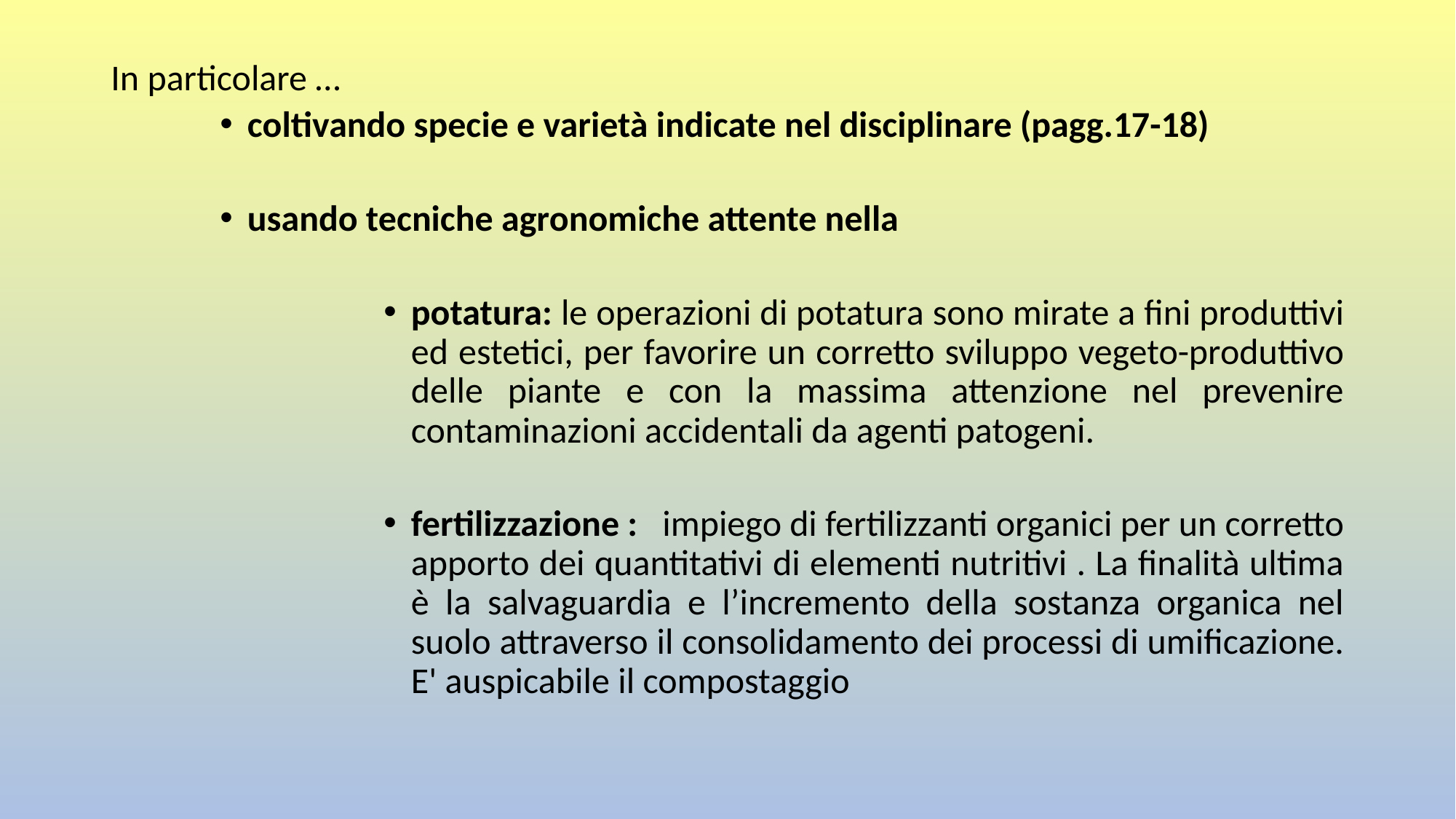

In particolare …
coltivando specie e varietà indicate nel disciplinare (pagg.17-18)

usando tecniche agronomiche attente nella

potatura: le operazioni di potatura sono mirate a fini produttivi ed estetici, per favorire un corretto sviluppo vegeto-produttivo delle piante e con la massima attenzione nel prevenire contaminazioni accidentali da agenti patogeni.

fertilizzazione :   impiego di fertilizzanti organici per un corretto apporto dei quantitativi di elementi nutritivi . La finalità ultima è la salvaguardia e l’incremento della sostanza organica nel suolo attraverso il consolidamento dei processi di umificazione. E' auspicabile il compostaggio